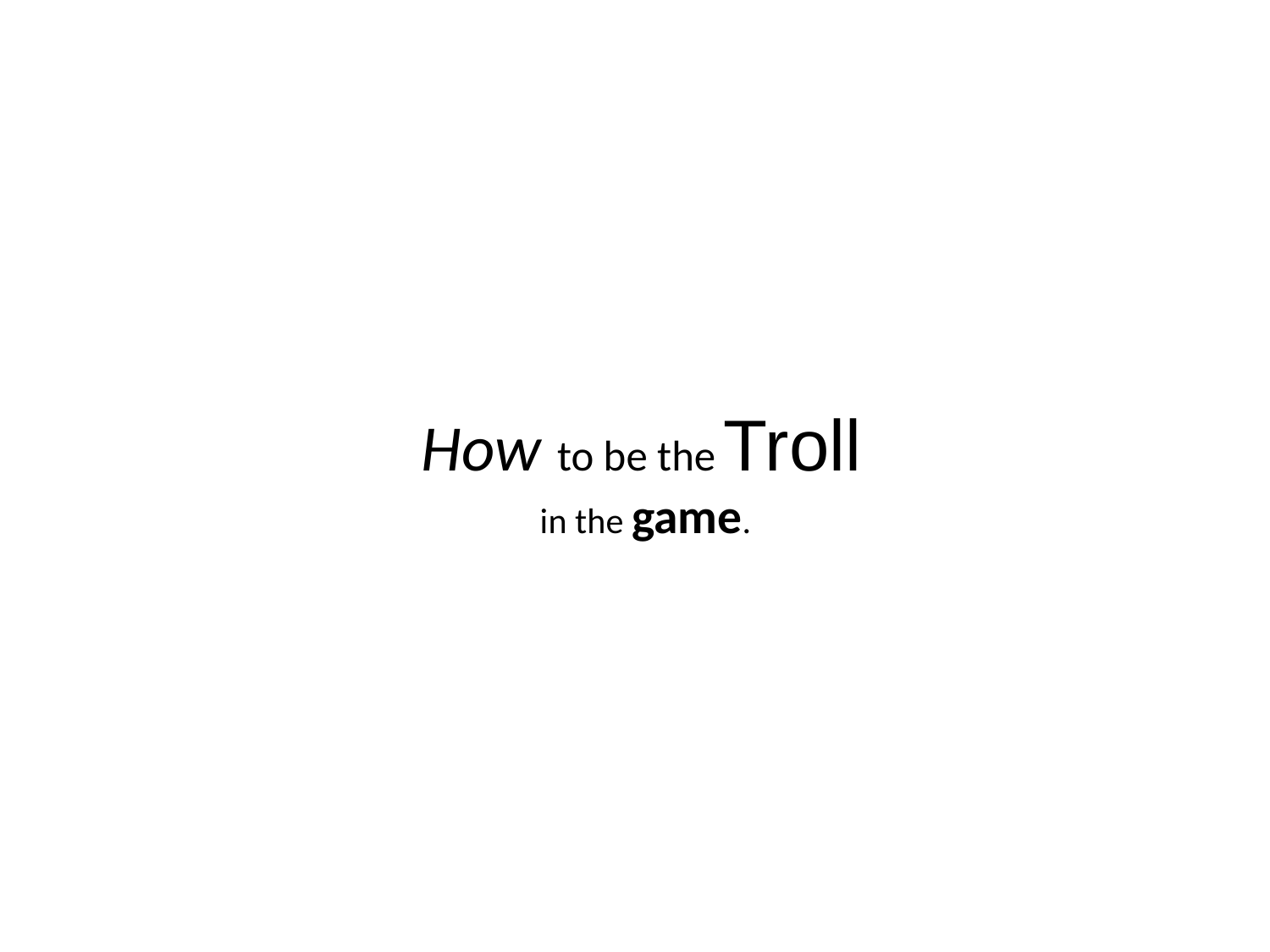

# How  to be the Troll in the game.